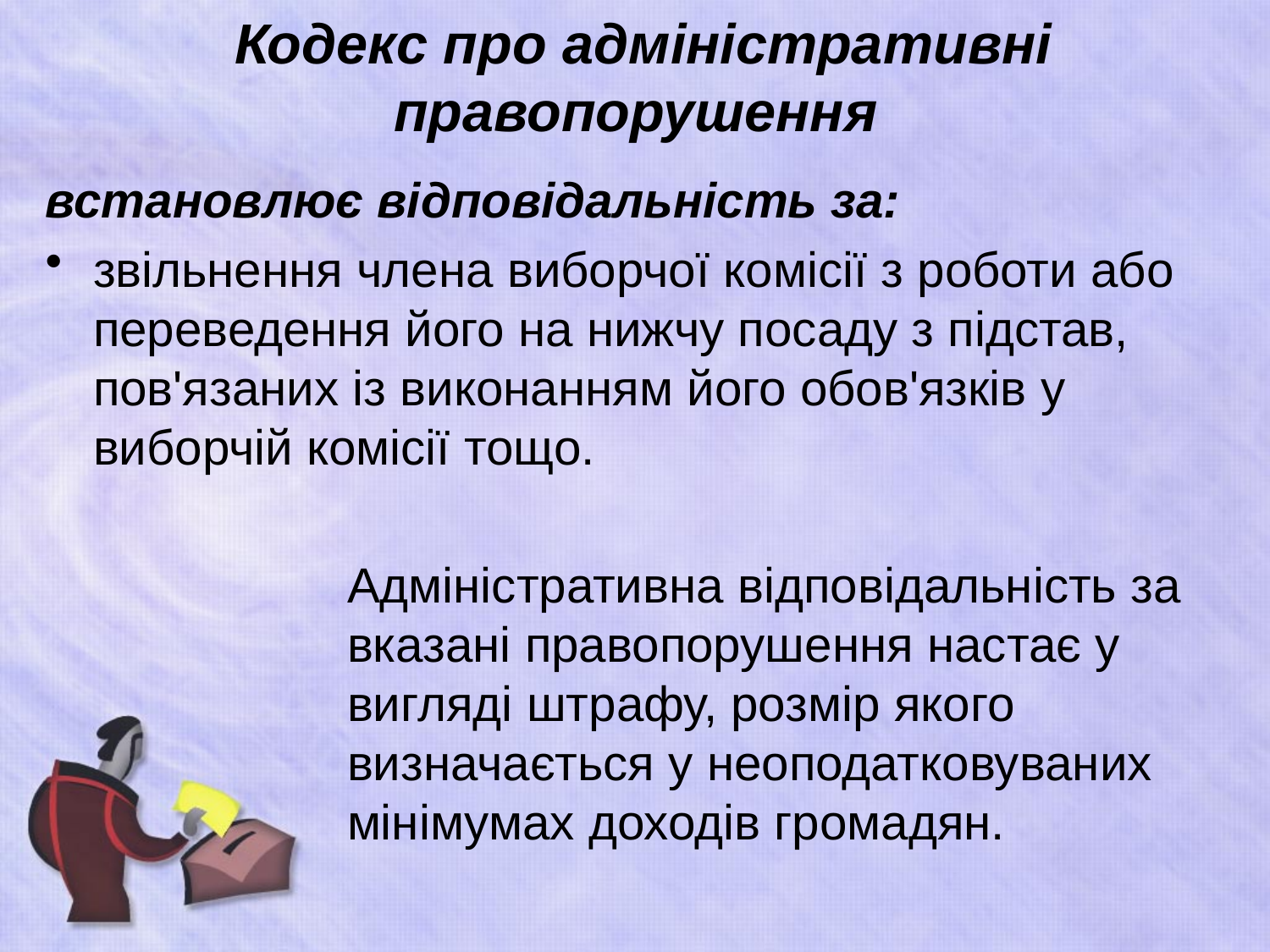

# Кодекс про адміністративні правопорушення
встановлює відповідальність за:
звільнення члена виборчої комісії з роботи або переведення його на нижчу посаду з підстав, пов'язаних із виконанням його обов'язків у виборчій комісії тощо.

Адміністративна відповідальність за вказані правопорушення настає у вигляді штрафу, розмір якого визначається у неоподатковуваних мінімумах доходів громадян.